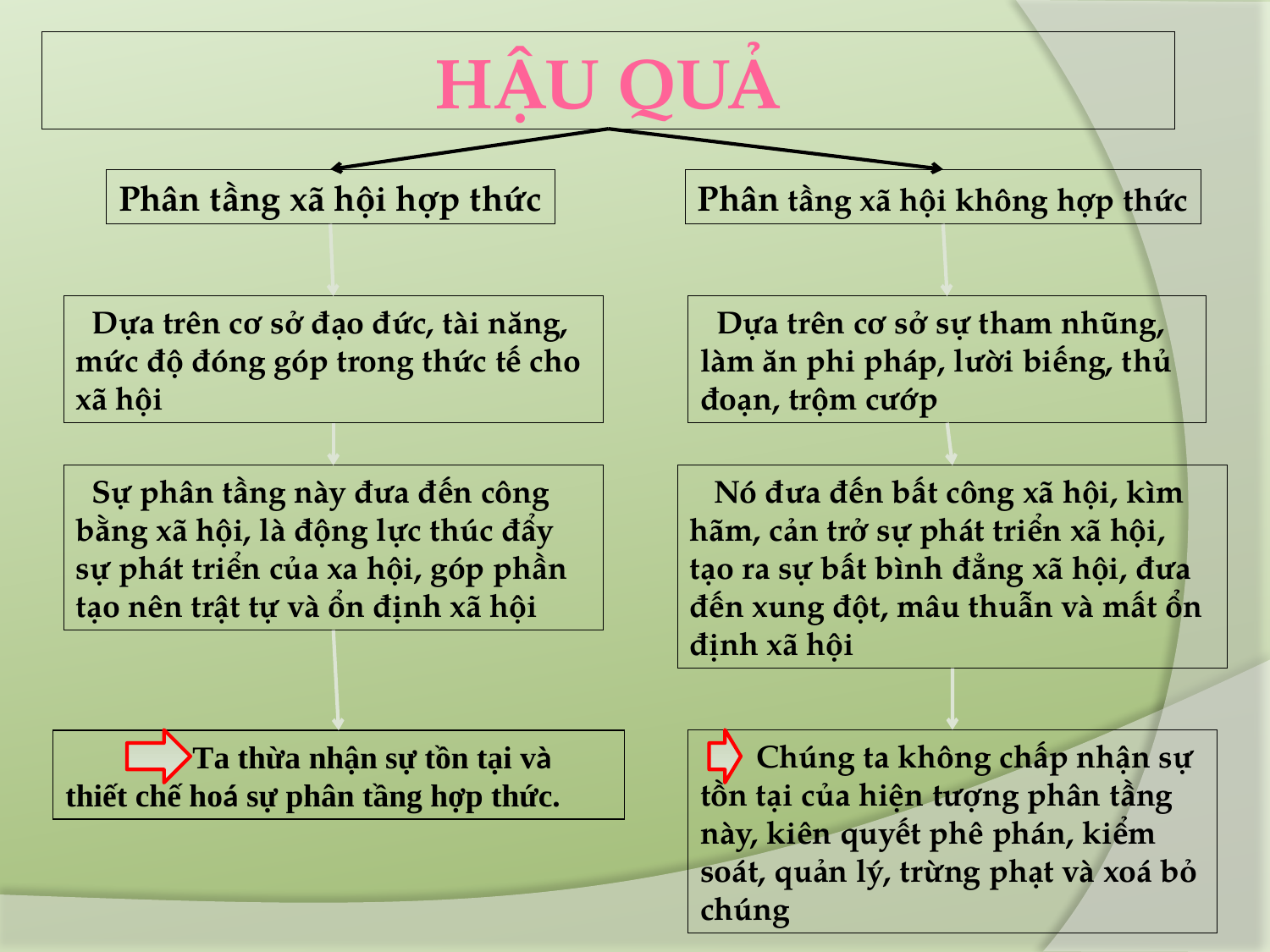

HẬU QUẢ
Phân tầng xã hội hợp thức
Phân tầng xã hội không hợp thức
  Dựa trên cơ sở đạo đức, tài năng, mức độ đóng góp trong thức tế cho xã hội
  Dựa trên cơ sở sự tham nhũng, làm ăn phi pháp, lười biếng, thủ đoạn, trộm cướp
  Sự phân tầng này đưa đến công bằng xã hội, là động lực thúc đẩy sự phát triển của xa hội, góp phần tạo nên trật tự và ổn định xã hội
   Nó đưa đến bất công xã hội, kìm hãm, cản trở sự phát triển xã hội, tạo ra sự bất bình đẳng xã hội, đưa đến xung đột, mâu thuẫn và mất ổn định xã hội
  	Ta thừa nhận sự tồn tại và thiết chế hoá sự phân tầng hợp thức.

       Chúng ta không chấp nhận sự tồn tại của hiện tượng phân tầng này, kiên quyết phê phán, kiểm soát, quản lý, trừng phạt và xoá bỏ chúng